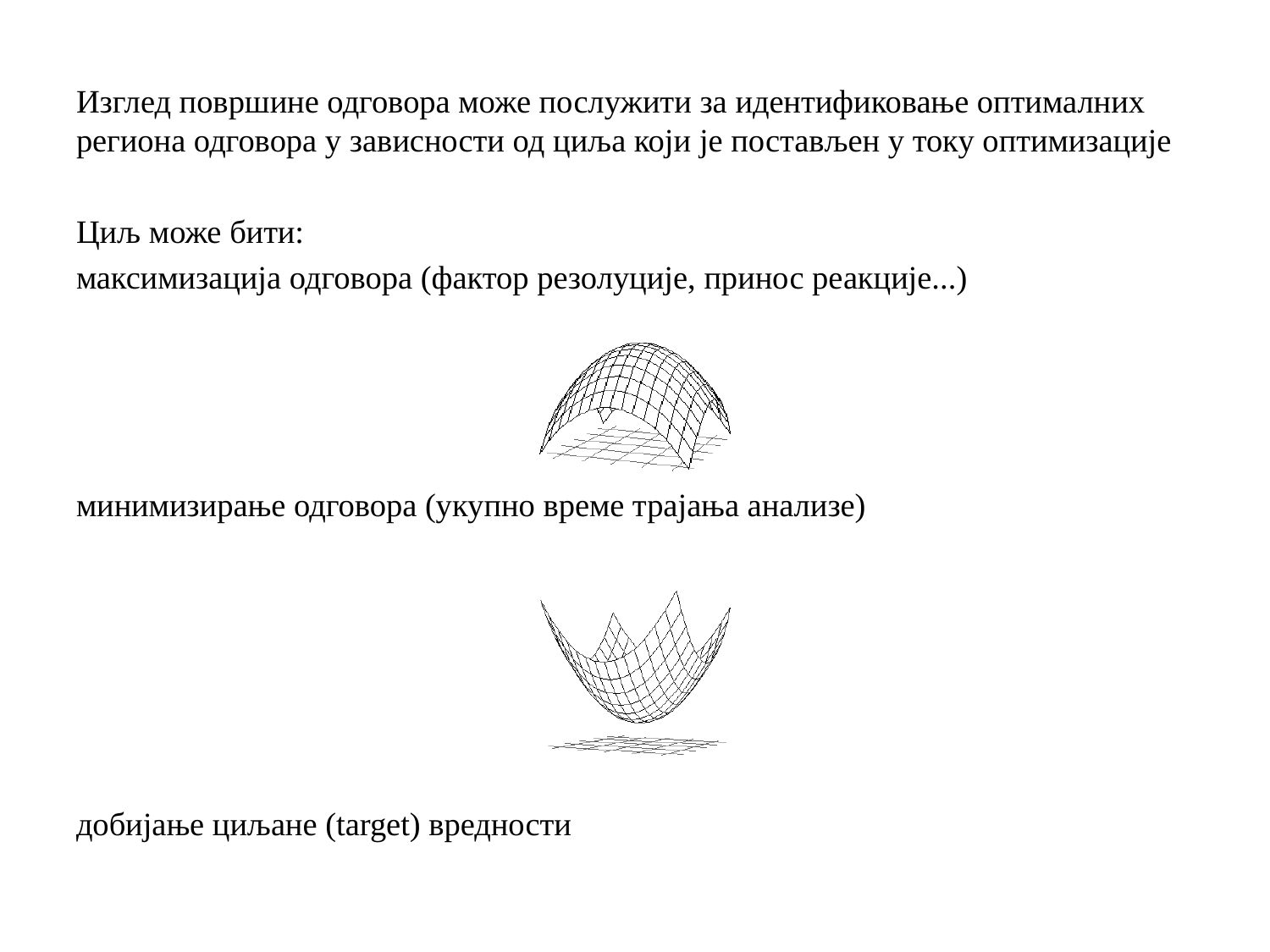

Изглед површине одговора може послужити за идентификовање оптималних  региона одговора у зависности од циља који је постављен у току оптимизације

Циљ може бити:
максимизација одговора (фактор резолуције, принос реакције...)

минимизирање одговора (укупно време трајања анализе)

добијање циљане (target) вредности